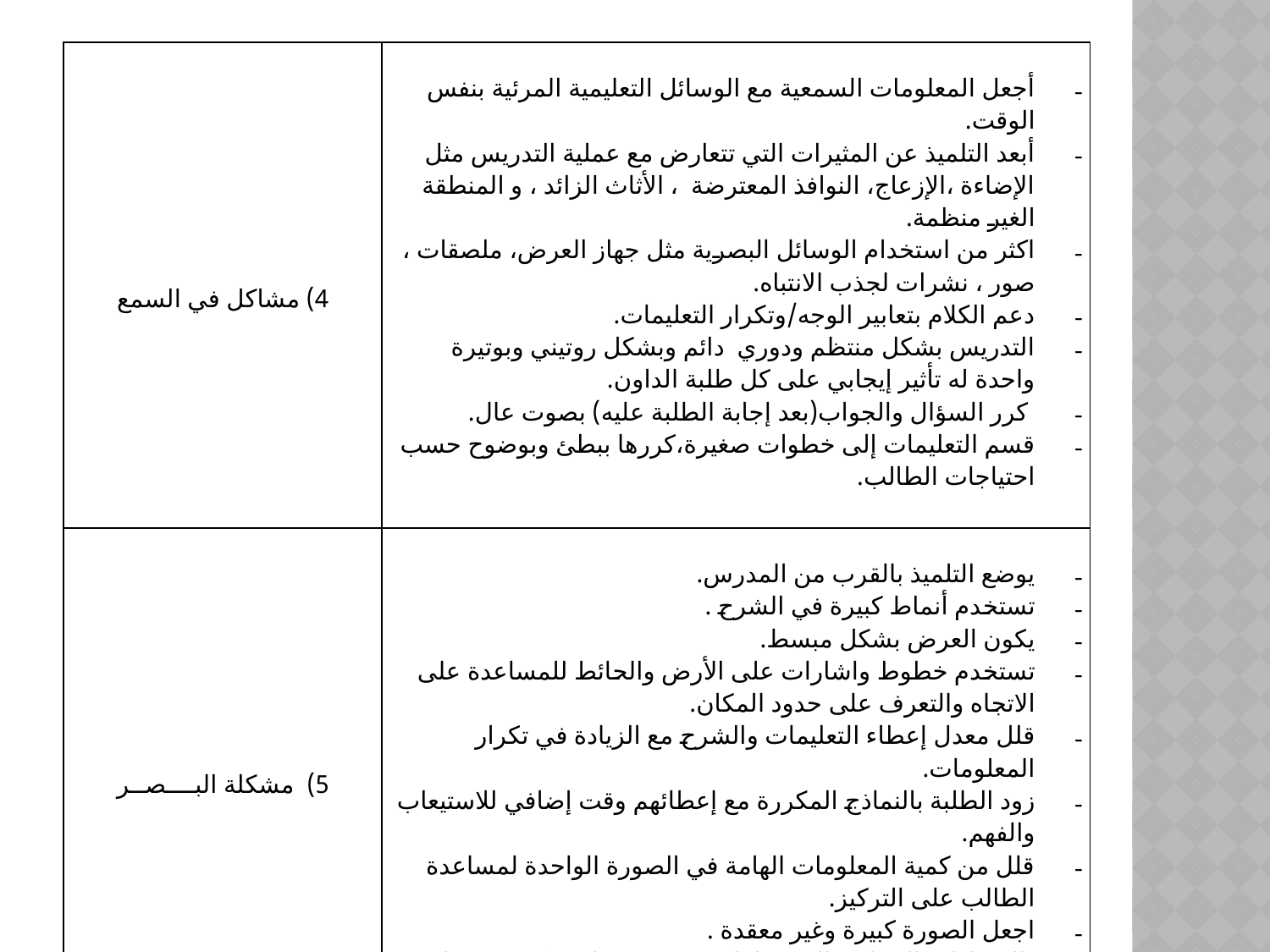

| 4) مشاكل في السمع | أجعل المعلومات السمعية مع الوسائل التعليمية المرئية بنفس الوقت. أبعد التلميذ عن المثيرات التي تتعارض مع عملية التدريس مثل الإضاءة ،الإزعاج، النوافذ المعترضة ، الأثاث الزائد ، و المنطقة الغير منظمة. اكثر من استخدام الوسائل البصرية مثل جهاز العرض، ملصقات ، صور ، نشرات لجذب الانتباه. دعم الكلام بتعابير الوجه/وتكرار التعليمات. التدريس بشكل منتظم ودوري دائم وبشكل روتيني وبوتيرة واحدة له تأثير إيجابي على كل طلبة الداون. كرر السؤال والجواب(بعد إجابة الطلبة عليه) بصوت عال. قسم التعليمات إلى خطوات صغيرة،كررها ببطئ وبوضوح حسب احتياجات الطالب. |
| --- | --- |
| 5) مشكلة البــــصــر | يوضع التلميذ بالقرب من المدرس. تستخدم أنماط كبيرة في الشرح . يكون العرض بشكل مبسط. تستخدم خطوط واشارات على الأرض والحائط للمساعدة على الاتجاه والتعرف على حدود المكان. قلل معدل إعطاء التعليمات والشرح مع الزيادة في تكرار المعلومات. زود الطلبة بالنماذج المكررة مع إعطائهم وقت إضافي للاستيعاب والفهم. قلل من كمية المعلومات الهامة في الصورة الواحدة لمساعدة الطالب على التركيز. اجعل الصورة كبيرة وغير معقدة . قسم الإجراءات المتتابعة إلى خطوات محددة سهلة يمكن عرضها بالصور. |